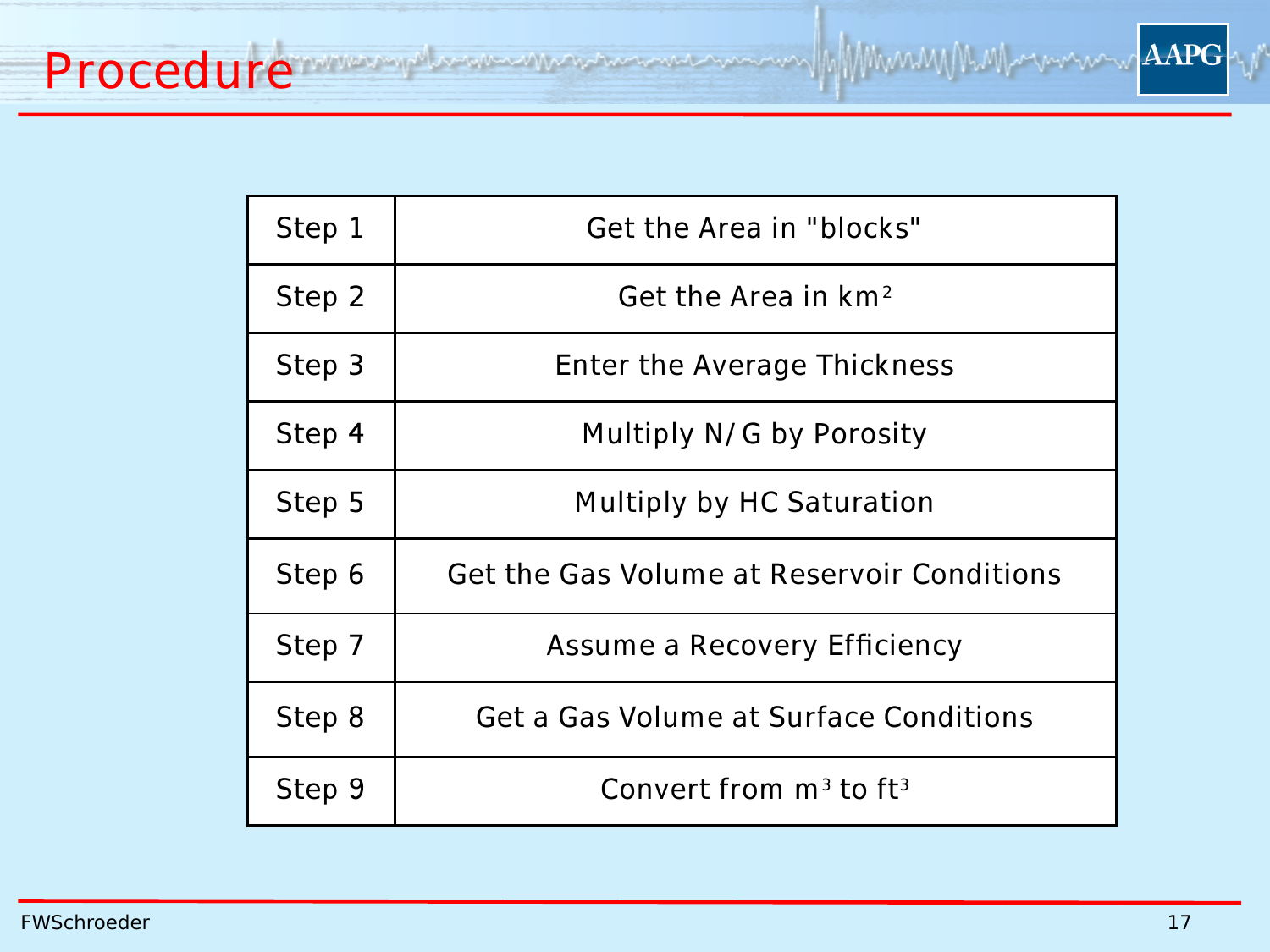

# Procedure
| Step 1 | Get the Area in "blocks" |
| --- | --- |
| Step 2 | Get the Area in km2 |
| Step 3 | Enter the Average Thickness |
| Step 4 | Multiply N/G by Porosity |
| Step 5 | Multiply by HC Saturation |
| Step 6 | Get the Gas Volume at Reservoir Conditions |
| Step 7 | Assume a Recovery Efficiency |
| Step 8 | Get a Gas Volume at Surface Conditions |
| Step 9 | Convert from m3 to ft3 |